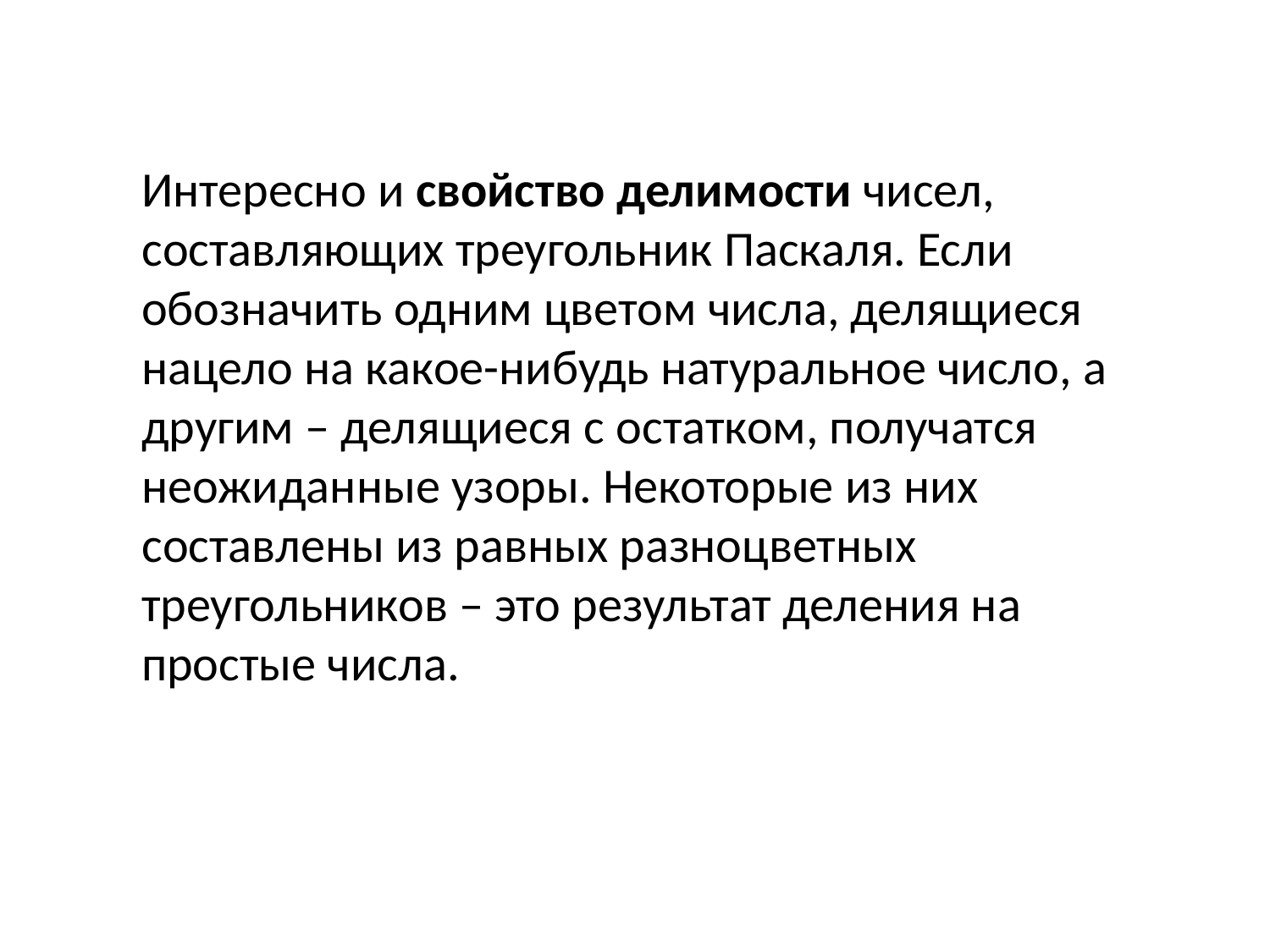

Интересно и свойство делимости чисел, составляющих треугольник Паскаля. Если обозначить одним цветом числа, делящиеся нацело на какое-нибудь натуральное число, а другим – делящиеся с остатком, получатся неожиданные узоры. Некоторые из них составлены из равных разноцветных треугольников – это результат деления на простые числа.